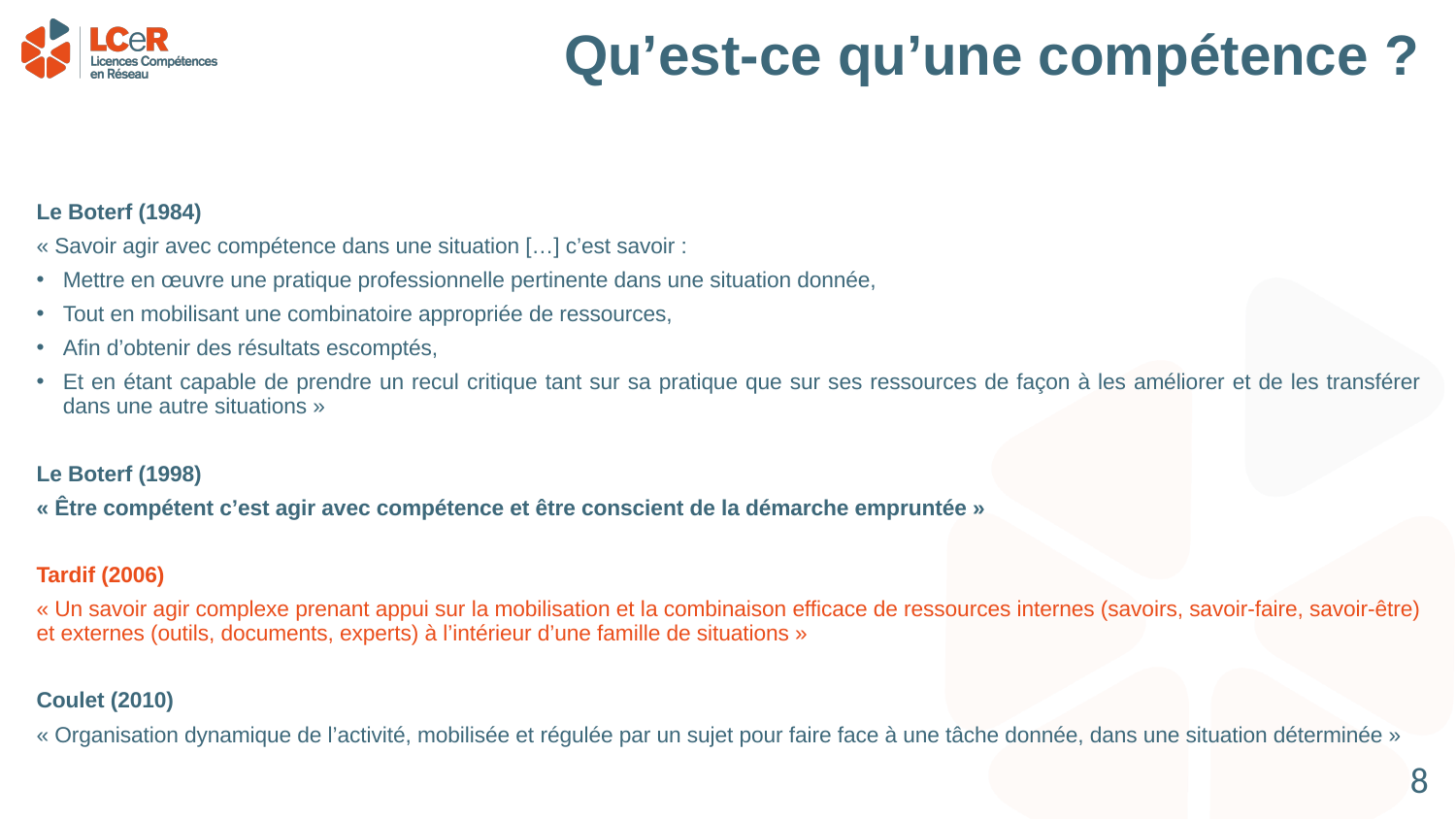

# Qu’est-ce qu’une compétence ?
Le Boterf (1984)
« Savoir agir avec compétence dans une situation […] c’est savoir :
Mettre en œuvre une pratique professionnelle pertinente dans une situation donnée,
Tout en mobilisant une combinatoire appropriée de ressources,
Afin d’obtenir des résultats escomptés,
Et en étant capable de prendre un recul critique tant sur sa pratique que sur ses ressources de façon à les améliorer et de les transférer dans une autre situations »

Le Boterf (1998)
« Être compétent c’est agir avec compétence et être conscient de la démarche empruntée »

Tardif (2006)
« Un savoir agir complexe prenant appui sur la mobilisation et la combinaison efficace de ressources internes (savoirs, savoir-faire, savoir-être) et externes (outils, documents, experts) à l’intérieur d’une famille de situations »

Coulet (2010)
« Organisation dynamique de l’activité, mobilisée et régulée par un sujet pour faire face à une tâche donnée, dans une situation déterminée »